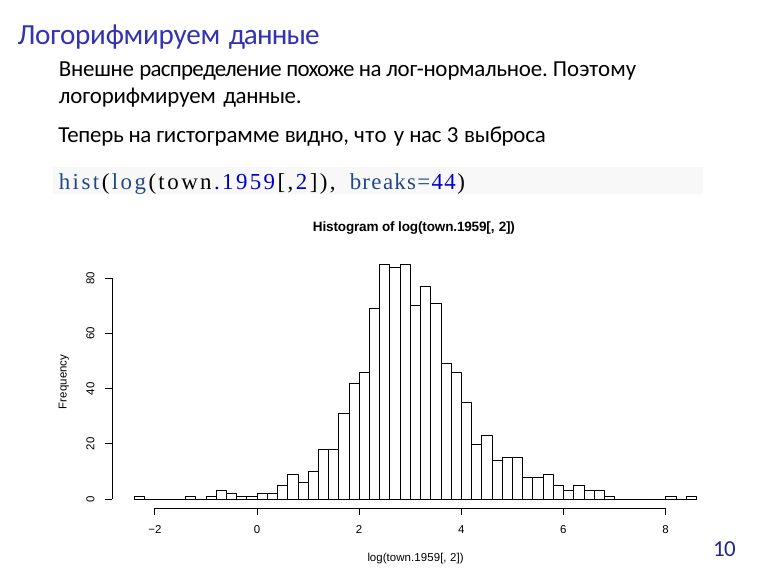

# Логорифмируем данные
Внешне распределение похоже на лог-нормальное. Поэтому  логорифмируем данные.
Теперь на гистограмме видно, что у нас 3 выброса
hist(log(town.1959[,2]), breaks=44)
Histogram of log(town.1959[, 2])

80

60

Frequency

40

20

0

−2
0
2
4
6
8
10
log(town.1959[, 2])